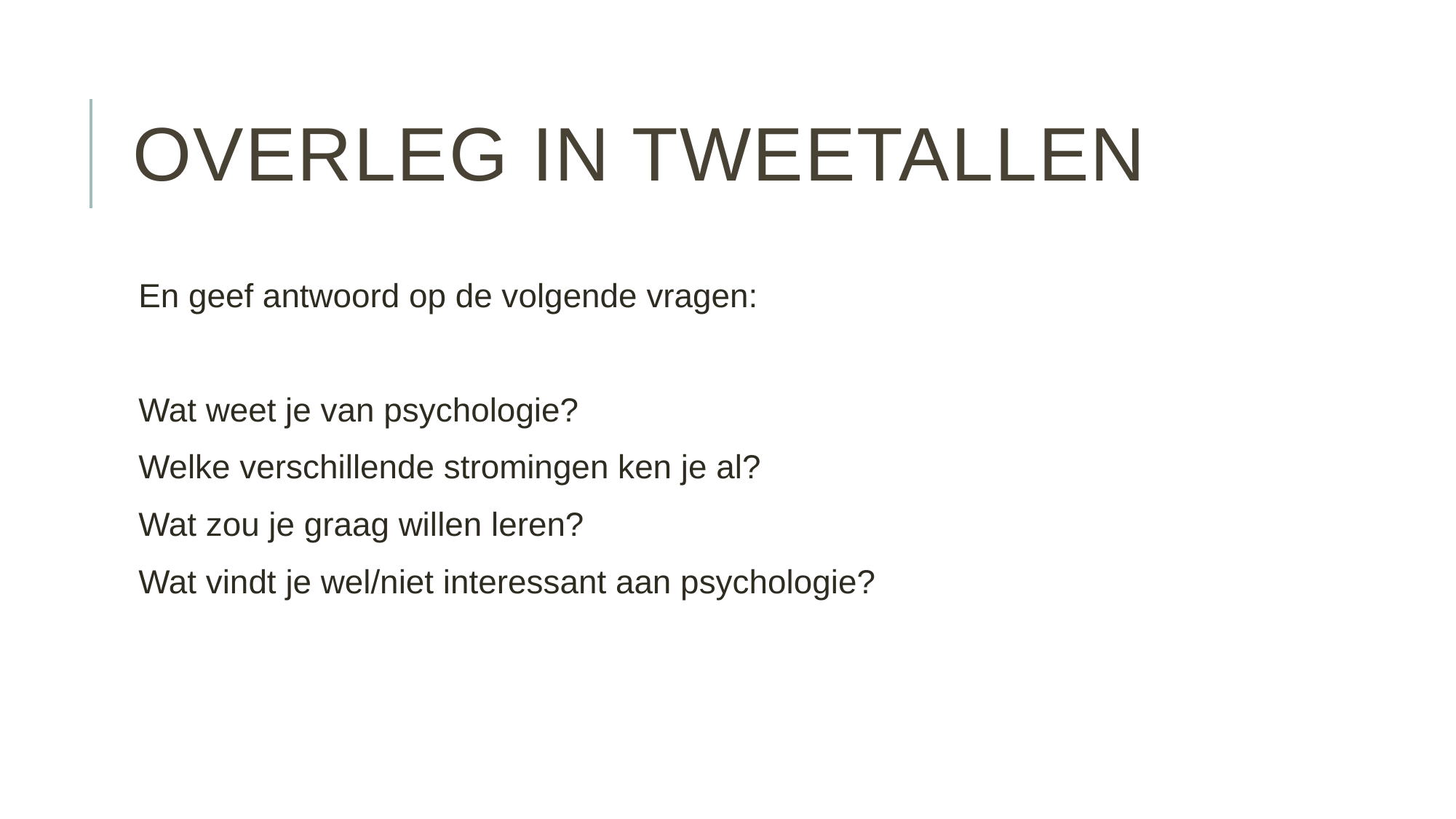

# Overleg in tweetallen
En geef antwoord op de volgende vragen:

Wat weet je van psychologie?
Welke verschillende stromingen ken je al?
Wat zou je graag willen leren?
Wat vindt je wel/niet interessant aan psychologie?